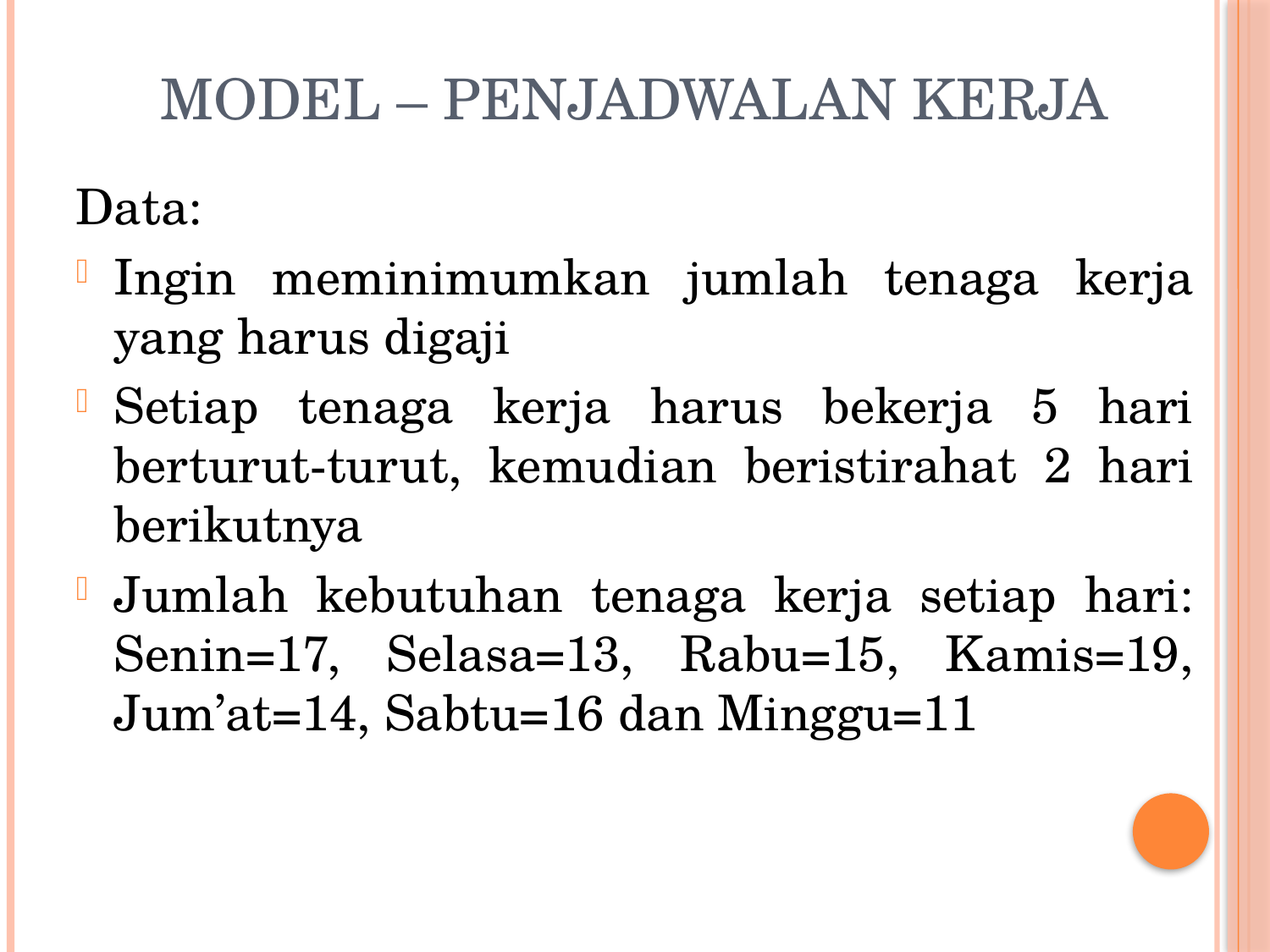

# Model – Penjadwalan Kerja
Data:
Ingin meminimumkan jumlah tenaga kerja yang harus digaji
Setiap tenaga kerja harus bekerja 5 hari berturut-turut, kemudian beristirahat 2 hari berikutnya
Jumlah kebutuhan tenaga kerja setiap hari: Senin=17, Selasa=13, Rabu=15, Kamis=19, Jum’at=14, Sabtu=16 dan Minggu=11